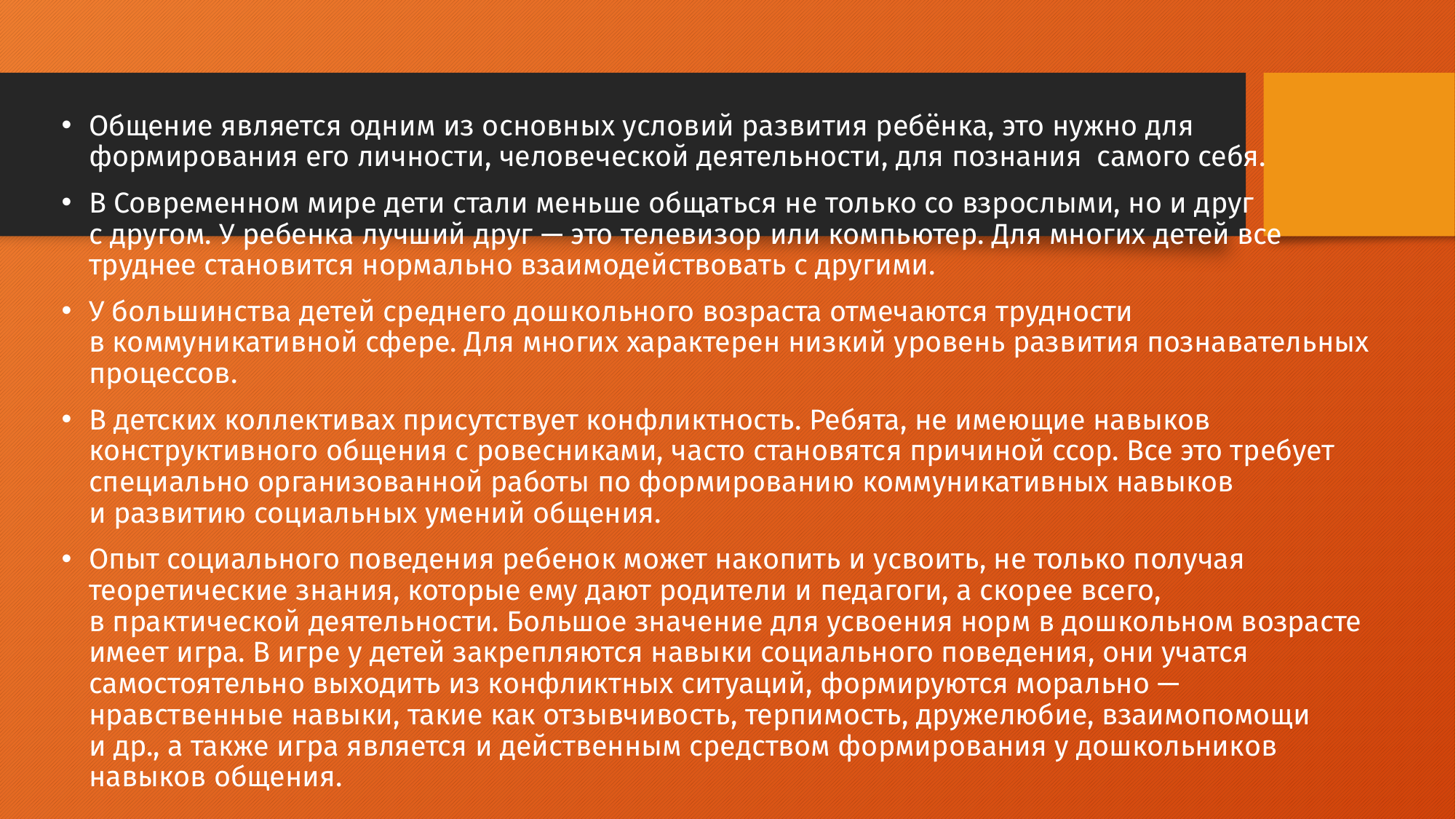

#
Общение является одним из основных условий развития ребёнка, это нужно для   формирования его личности, человеческой деятельности, для познания  самого себя.
В Современном мире дети стали меньше общаться не только со взрослыми, но и друг с другом. У ребенка лучший друг — это телевизор или компьютер. Для многих детей все труднее становится нормально взаимодействовать с другими.
У большинства детей среднего дошкольного возраста отмечаются трудности в коммуникативной сфере. Для многих характерен низкий уровень развития познавательных процессов.
В детских коллективах присутствует конфликтность. Ребята, не имеющие навыков конструктивного общения с ровесниками, часто становятся причиной ссор. Все это требует специально организованной работы по формированию коммуникативных навыков и развитию социальных умений общения.
Опыт социального поведения ребенок может накопить и усвоить, не только получая теоретические знания, которые ему дают родители и педагоги, а скорее всего, в практической деятельности. Большое значение для усвоения норм в дошкольном возрасте имеет игра. В игре у детей закрепляются навыки социального поведения, они учатся самостоятельно выходить из конфликтных ситуаций, формируются морально — нравственные навыки, такие как отзывчивость, терпимость, дружелюбие, взаимопомощи и др., а также игра является и действенным средством формирования у дошкольников навыков общения.